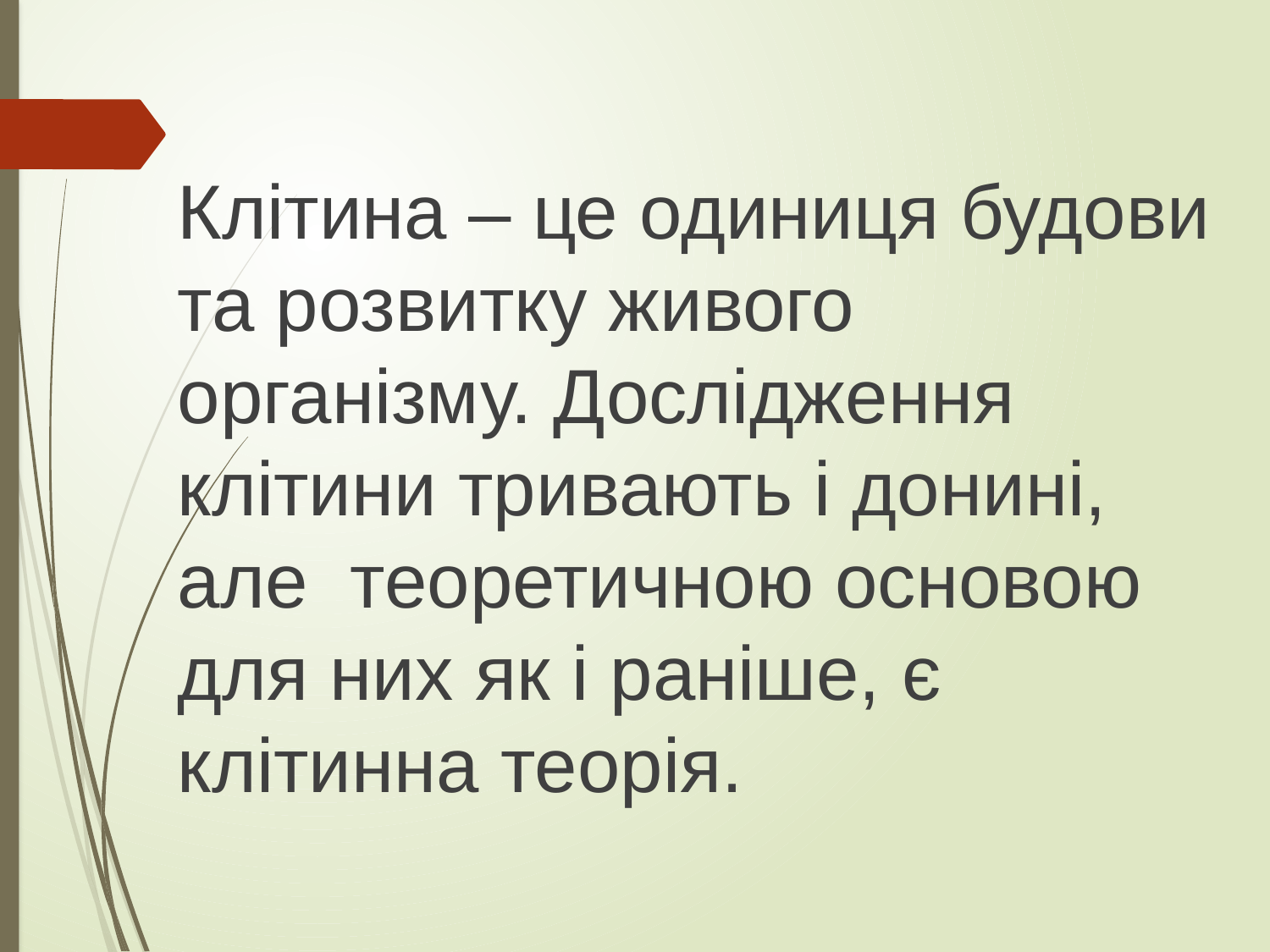

#
Клітина – це одиниця будови та розвитку живого організму. Дослідження клітини тривають і донині, але  теоретичною основою для них як і раніше, є клітинна теорія.